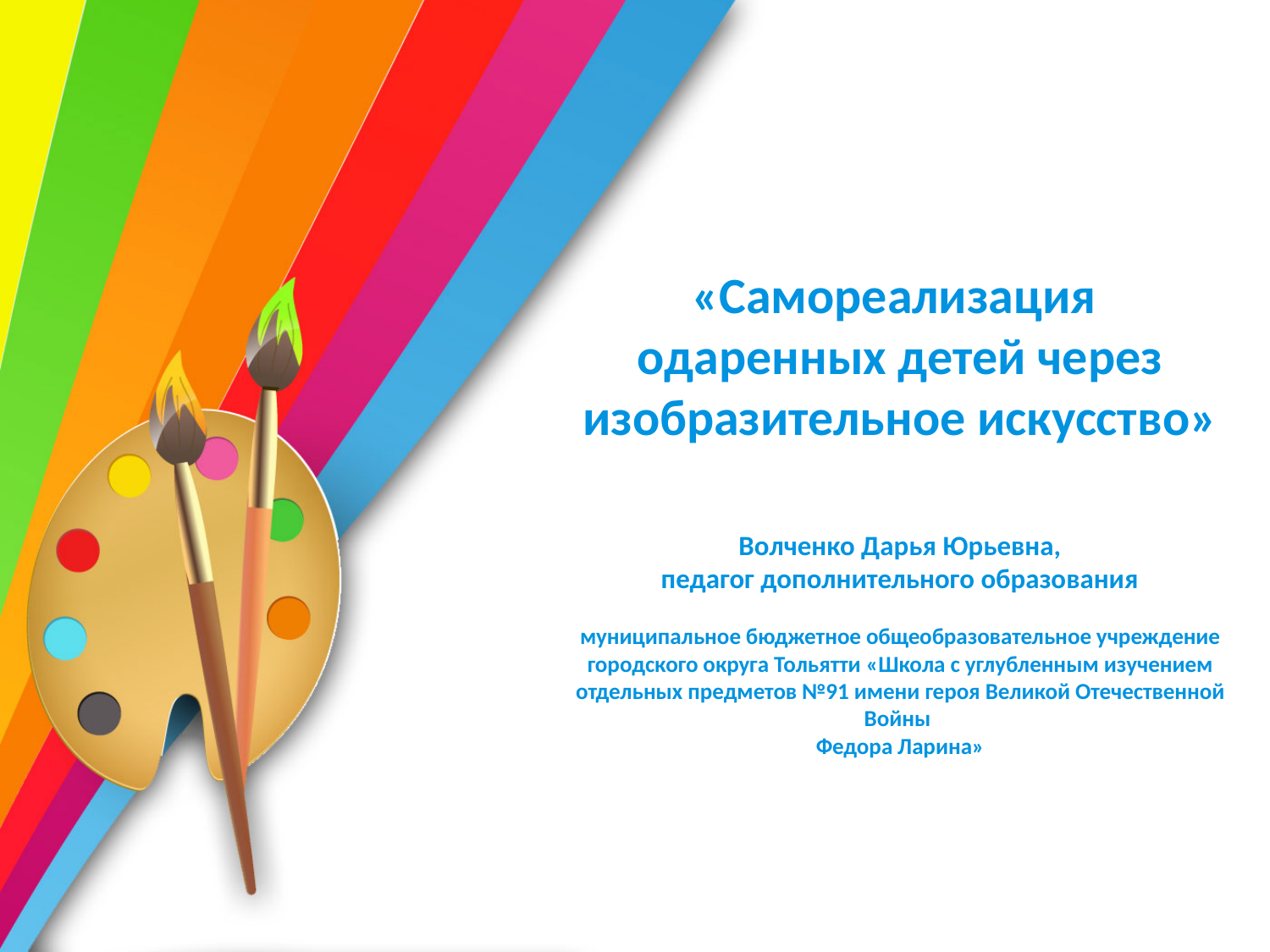

# «Самореализация одаренных детей через изобразительное искусство» Волченко Дарья Юрьевна, педагог дополнительного образования муниципальное бюджетное общеобразовательное учреждение городского округа Тольятти «Школа с углубленным изучением отдельных предметов №91 имени героя Великой Отечественной Войны Федора Ларина»